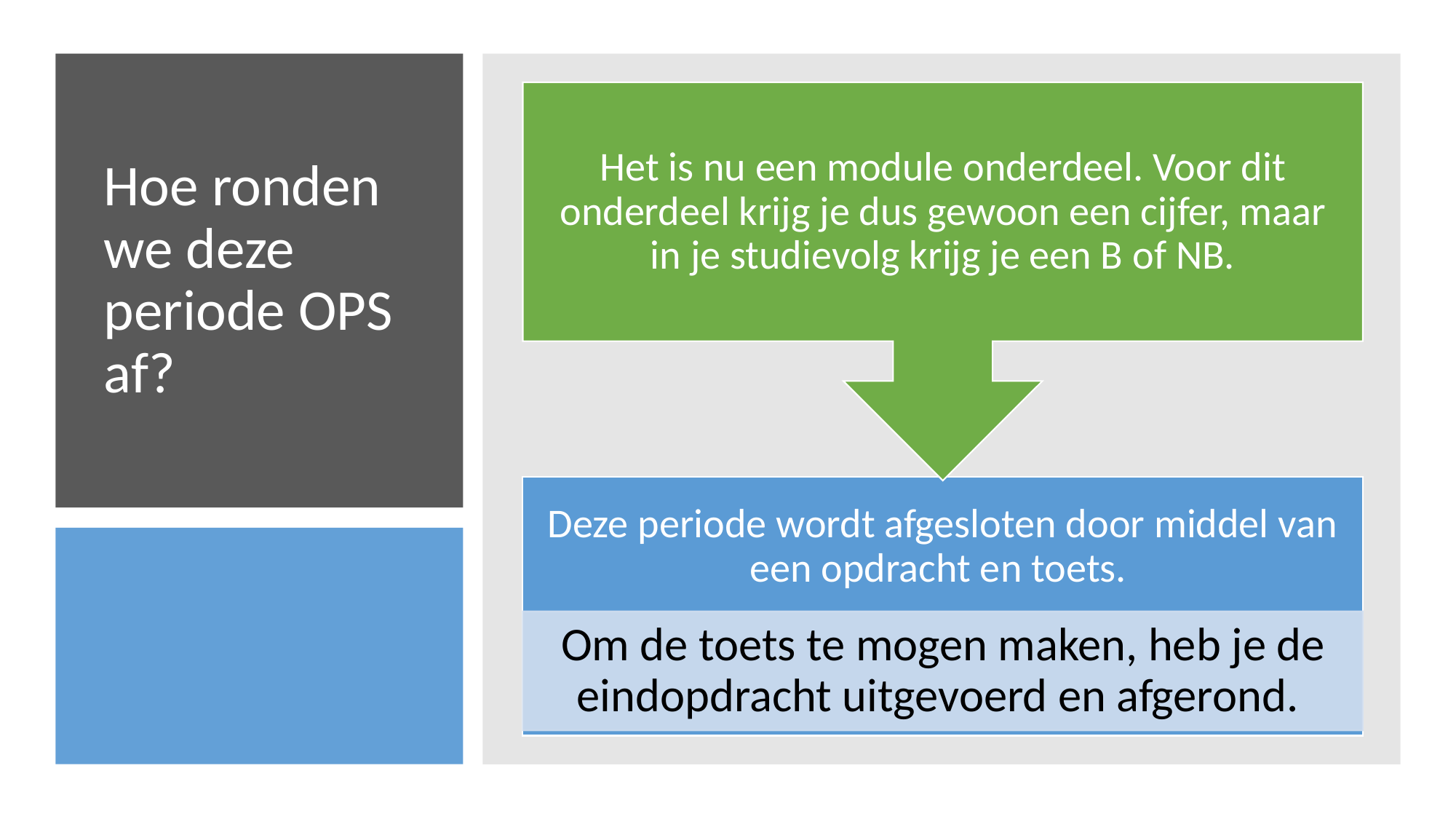

Deze periode wordt afgesloten door middel van een opdracht en toets.
Om de toets te mogen maken, heb je de eindopdracht uitgevoerd en afgerond.
Het is nu een module onderdeel. Voor dit onderdeel krijg je dus gewoon een cijfer, maar in je studievolg krijg je een B of NB.
# Hoe ronden we deze periode OPS af?